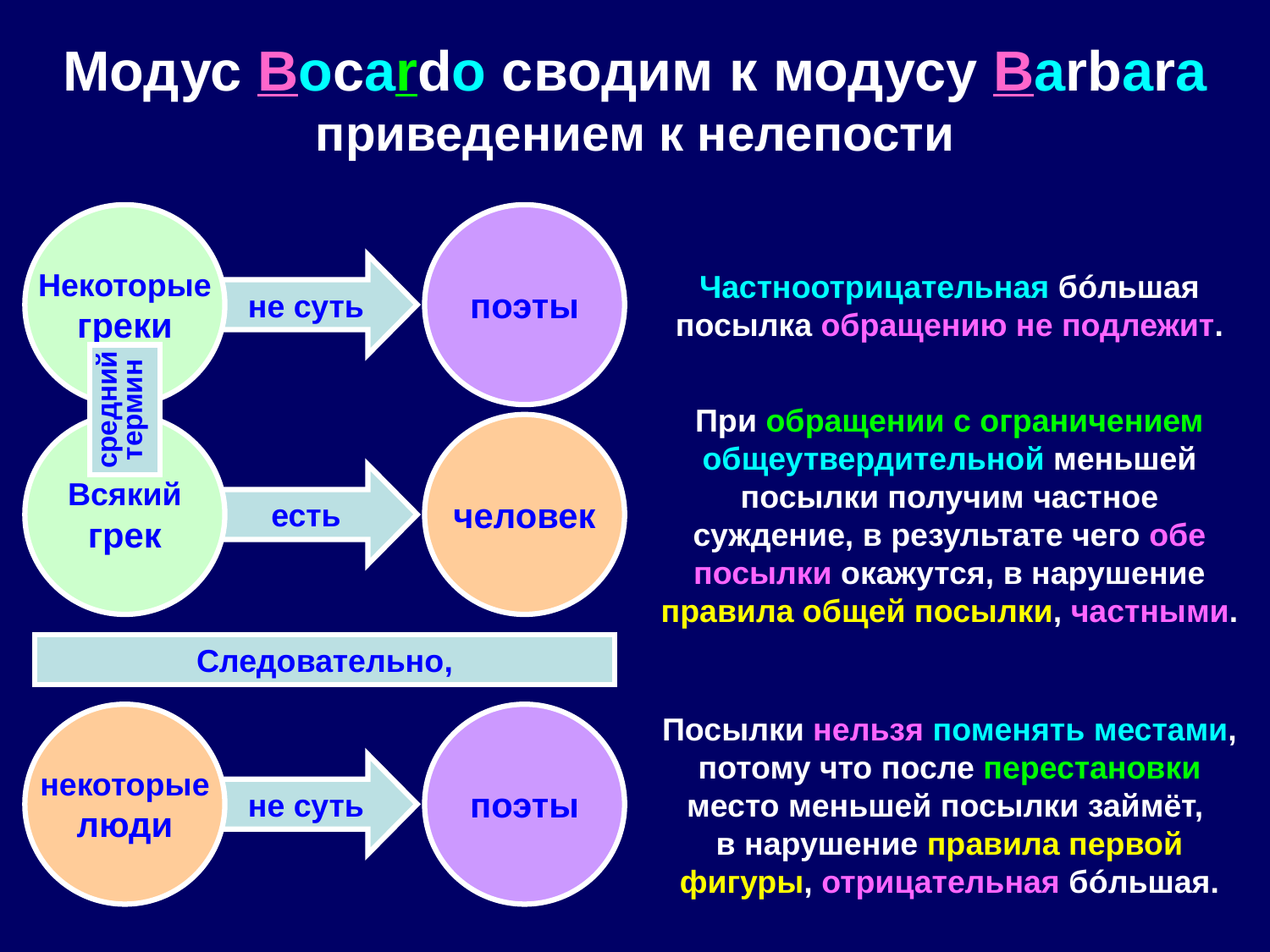

# Модус Bocardo сводим к модусу Barbara приведением к нелепости
Некоторые
греки
поэты
Частноотрицательная бóльшая посылка обращению не подлежит.
не суть
средний
термин
Всякий
грек
человек
При обращении с ограничением общеутвердительной меньшей посылки получим частное суждение, в результате чего обе посылки окажутся, в нарушение правила общей посылки, частными.
есть
Следовательно,
некоторые
люди
поэты
Посылки нельзя поменять местами, потому что после перестановки место меньшей посылки займёт,
в нарушение правила первой фигуры, отрицательная бóльшая.
не суть